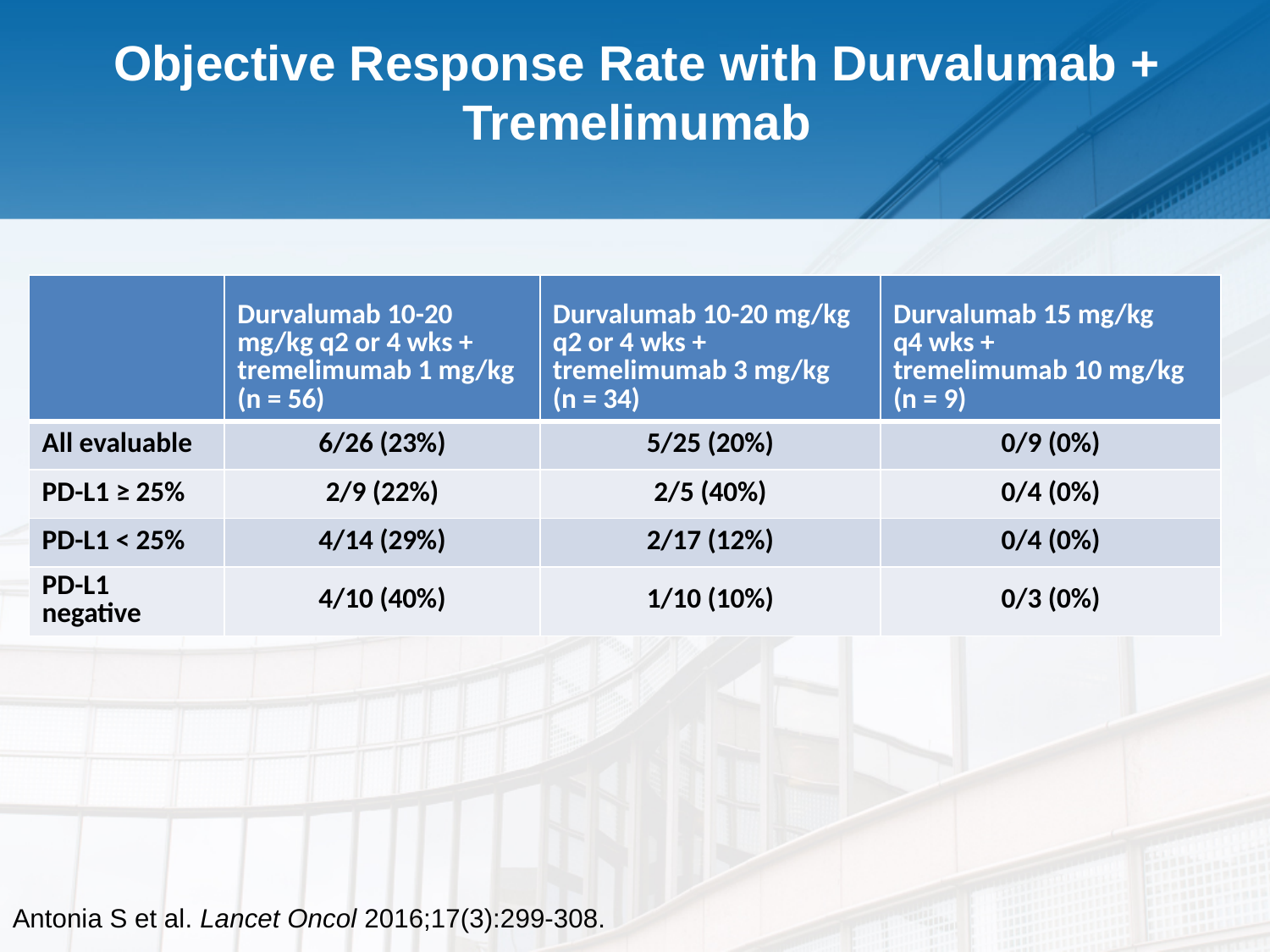

Objective Response Rate with Durvalumab + Tremelimumab
|  | Durvalumab 10-20 mg/kg q2 or 4 wks + tremelimumab 1 mg/kg (n = 56) | Durvalumab 10-20 mg/kg q2 or 4 wks + tremelimumab 3 mg/kg (n = 34) | Durvalumab 15 mg/kg q4 wks + tremelimumab 10 mg/kg (n = 9) |
| --- | --- | --- | --- |
| All evaluable | 6/26 (23%) | 5/25 (20%) | 0/9 (0%) |
| PD-L1 ≥ 25% | 2/9 (22%) | 2/5 (40%) | 0/4 (0%) |
| PD-L1 < 25% | 4/14 (29%) | 2/17 (12%) | 0/4 (0%) |
| PD-L1 negative | 4/10 (40%) | 1/10 (10%) | 0/3 (0%) |
Antonia S et al. Lancet Oncol 2016;17(3):299-308.